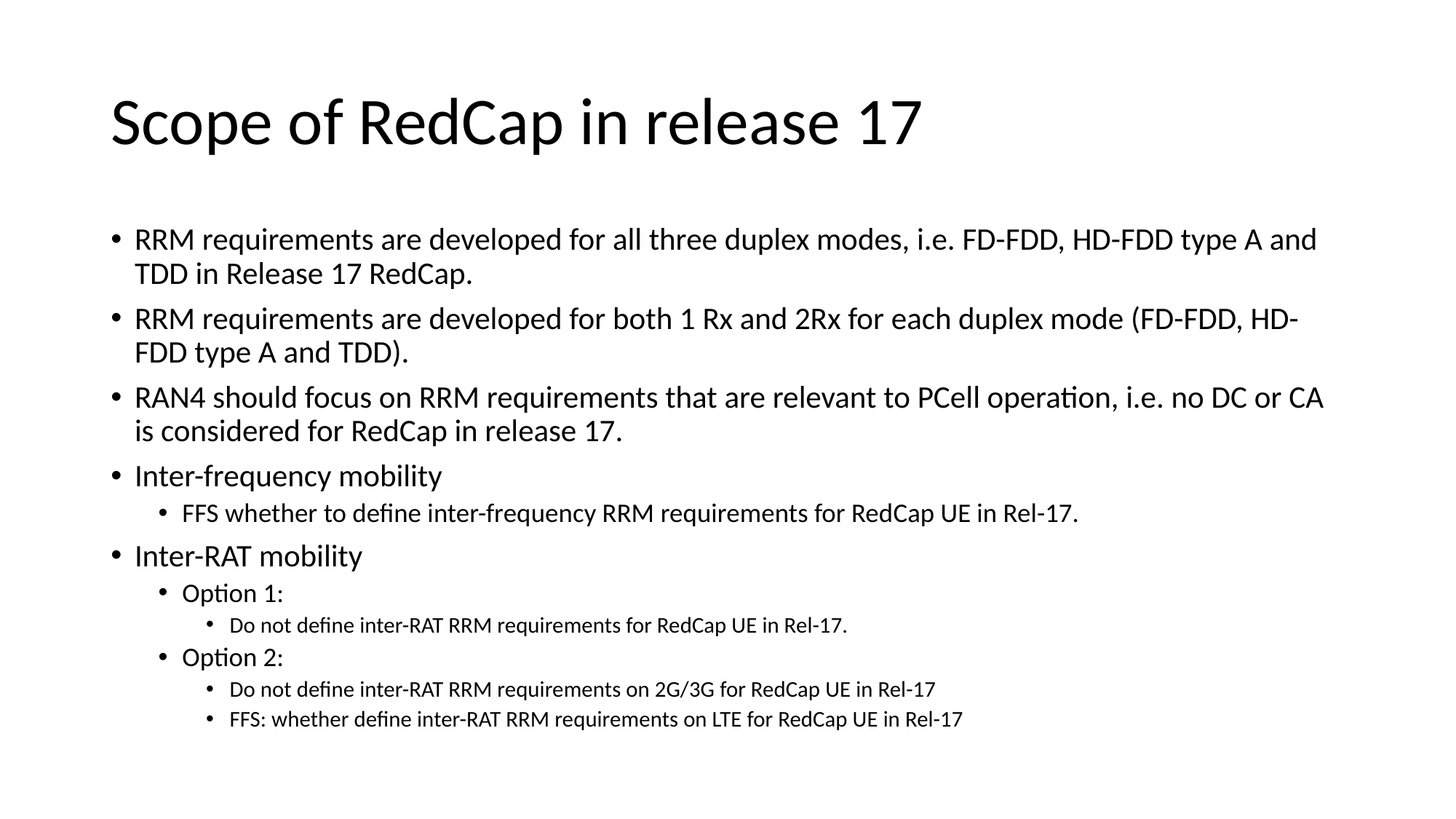

# Scope of RedCap in release 17
RRM requirements are developed for all three duplex modes, i.e. FD-FDD, HD-FDD type A and TDD in Release 17 RedCap.
RRM requirements are developed for both 1 Rx and 2Rx for each duplex mode (FD-FDD, HD-FDD type A and TDD).
RAN4 should focus on RRM requirements that are relevant to PCell operation, i.e. no DC or CA is considered for RedCap in release 17.
Inter-frequency mobility
FFS whether to define inter-frequency RRM requirements for RedCap UE in Rel-17.
Inter-RAT mobility
Option 1:
Do not define inter-RAT RRM requirements for RedCap UE in Rel-17.
Option 2:
Do not define inter-RAT RRM requirements on 2G/3G for RedCap UE in Rel-17
FFS: whether define inter-RAT RRM requirements on LTE for RedCap UE in Rel-17